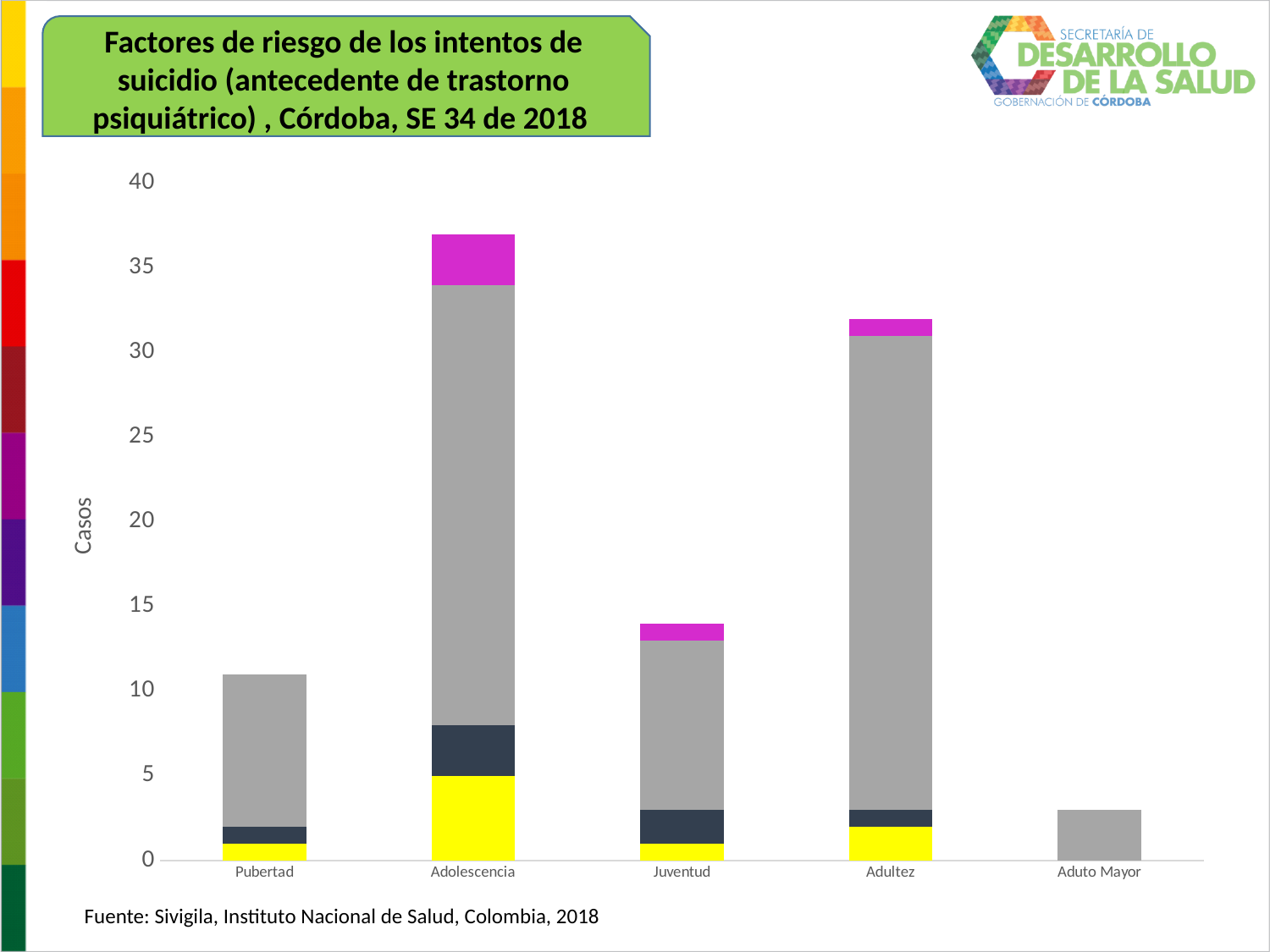

Factores de riesgo de los intentos de suicidio (antecedente de trastorno psiquiátrico) , Córdoba, SE 34 de 2018

### Chart

| Category | Trastorno bipolar | Trastorno de personalidad | Depresión | Esquizofrenia |
|---|---|---|---|---|
| Pubertad | 1.0 | 1.0 | 9.0 | 0.0 |
| Adolescencia | 5.0 | 3.0 | 26.0 | 3.0 |
| Juventud | 1.0 | 2.0 | 10.0 | 1.0 |
| Adultez | 2.0 | 1.0 | 28.0 | 1.0 |
| Aduto Mayor | 0.0 | 0.0 | 3.0 | 0.0 |
Fuente: Sivigila, Instituto Nacional de Salud, Colombia, 2018